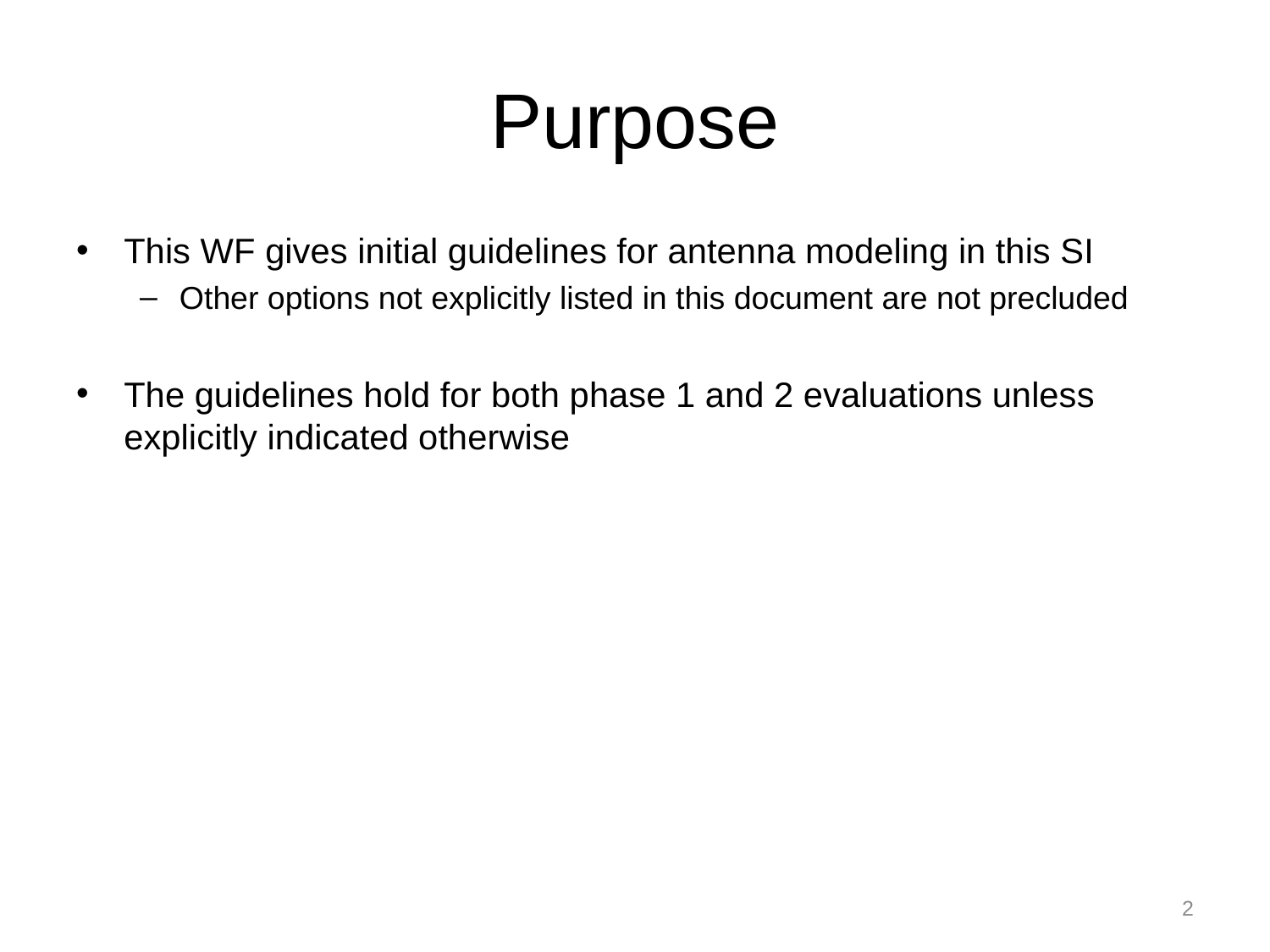

# Purpose
This WF gives initial guidelines for antenna modeling in this SI
Other options not explicitly listed in this document are not precluded

The guidelines hold for both phase 1 and 2 evaluations unless explicitly indicated otherwise

2